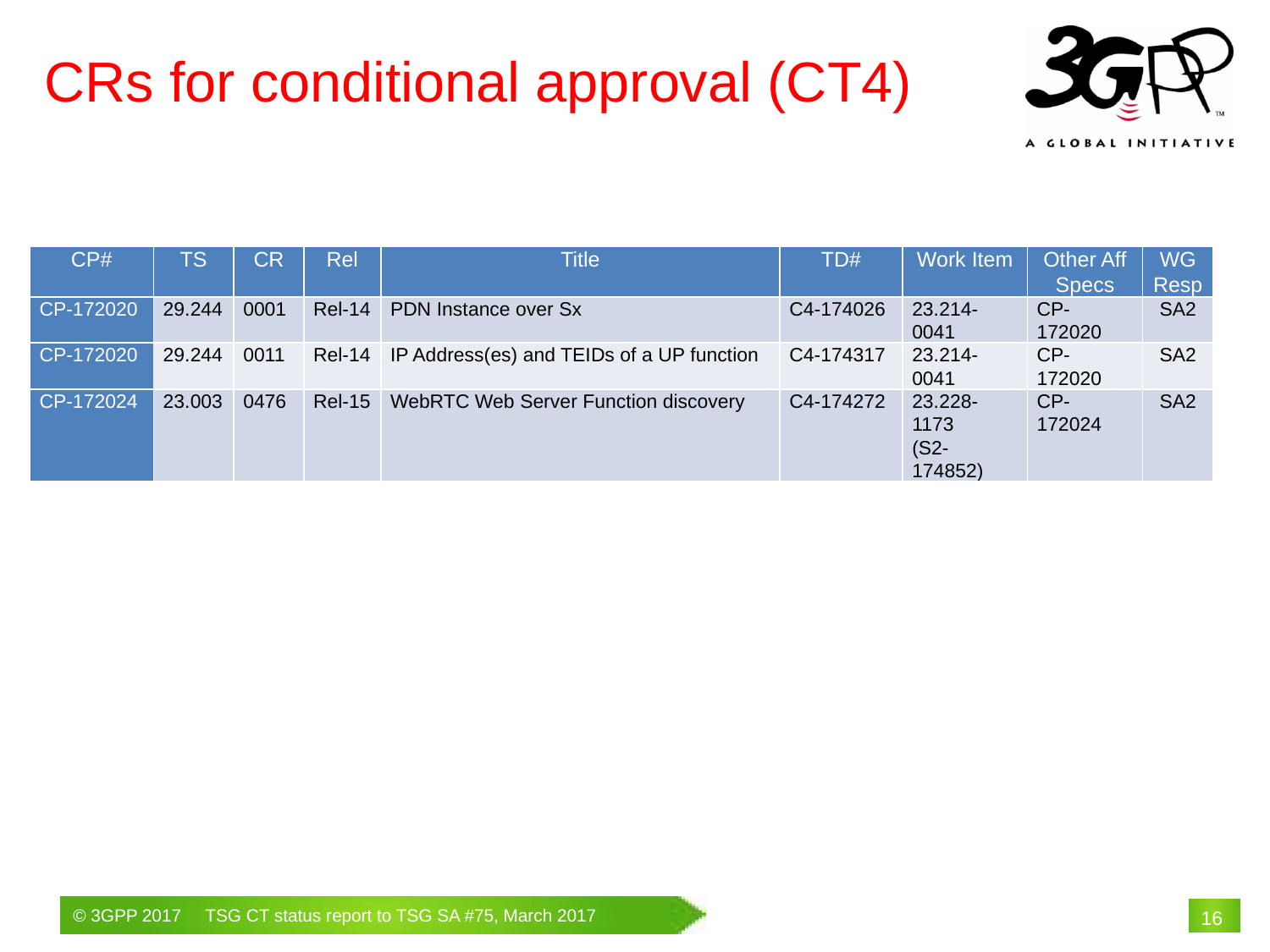

CRs for conditional approval (CT4)

| CP# | TS | CR | Rel | Title | TD# | Work Item | Other Aff Specs | WG Resp |
| --- | --- | --- | --- | --- | --- | --- | --- | --- |
| CP-172020 | 29.244 | 0001 | Rel-14 | PDN Instance over Sx | C4-174026 | 23.214-0041 | CP-172020 | SA2 |
| CP-172020 | 29.244 | 0011 | Rel-14 | IP Address(es) and TEIDs of a UP function | C4-174317 | 23.214-0041 | CP-172020 | SA2 |
| CP-172024 | 23.003 | 0476 | Rel-15 | WebRTC Web Server Function discovery | C4-174272 | 23.228-1173 (S2-174852) | CP-172024 | SA2 |
# 16